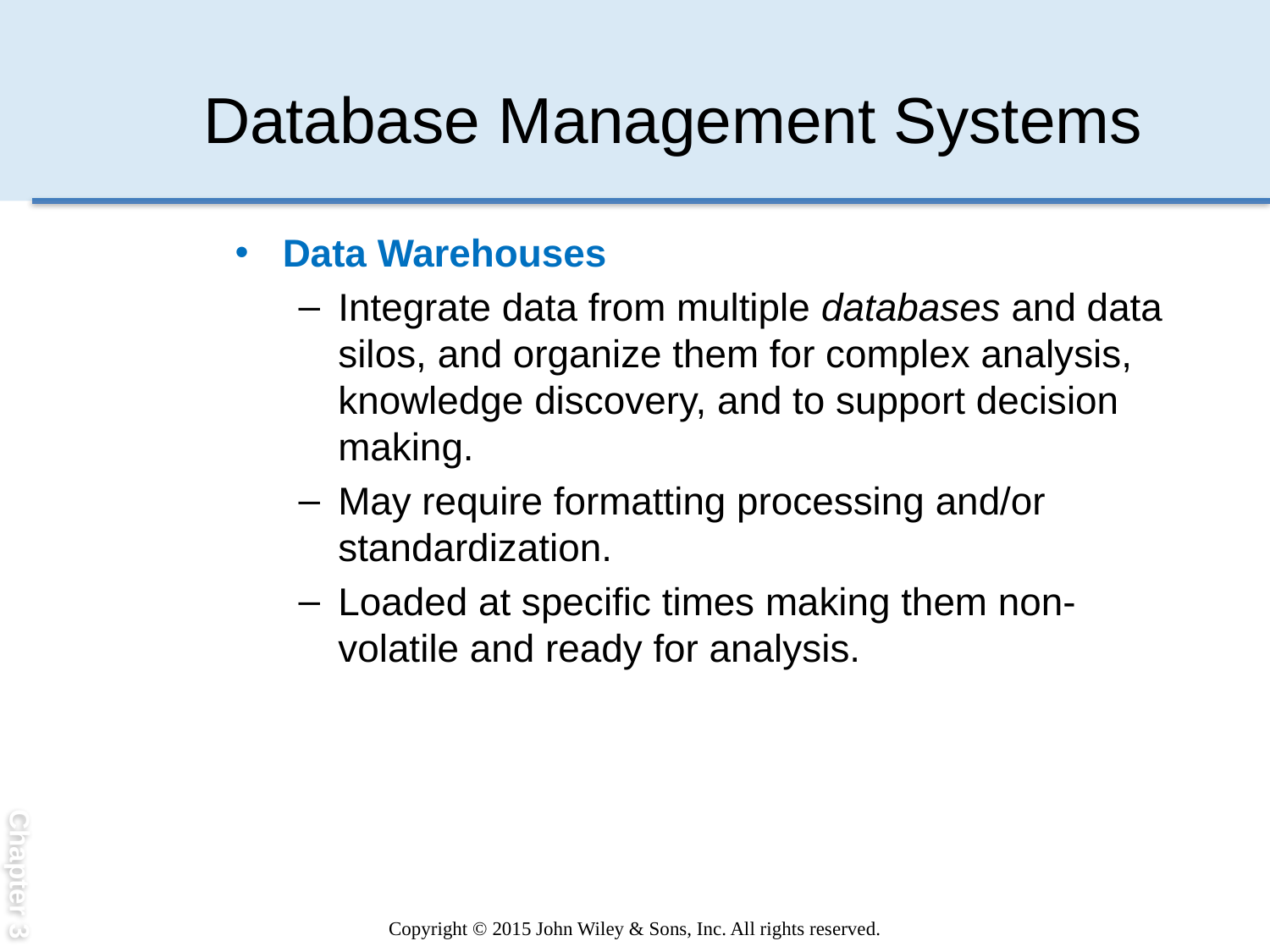

Chapter 3
# Database Management Systems
Data Warehouses
Integrate data from multiple databases and data silos, and organize them for complex analysis, knowledge discovery, and to support decision making.
May require formatting processing and/or standardization.
Loaded at specific times making them non-volatile and ready for analysis.